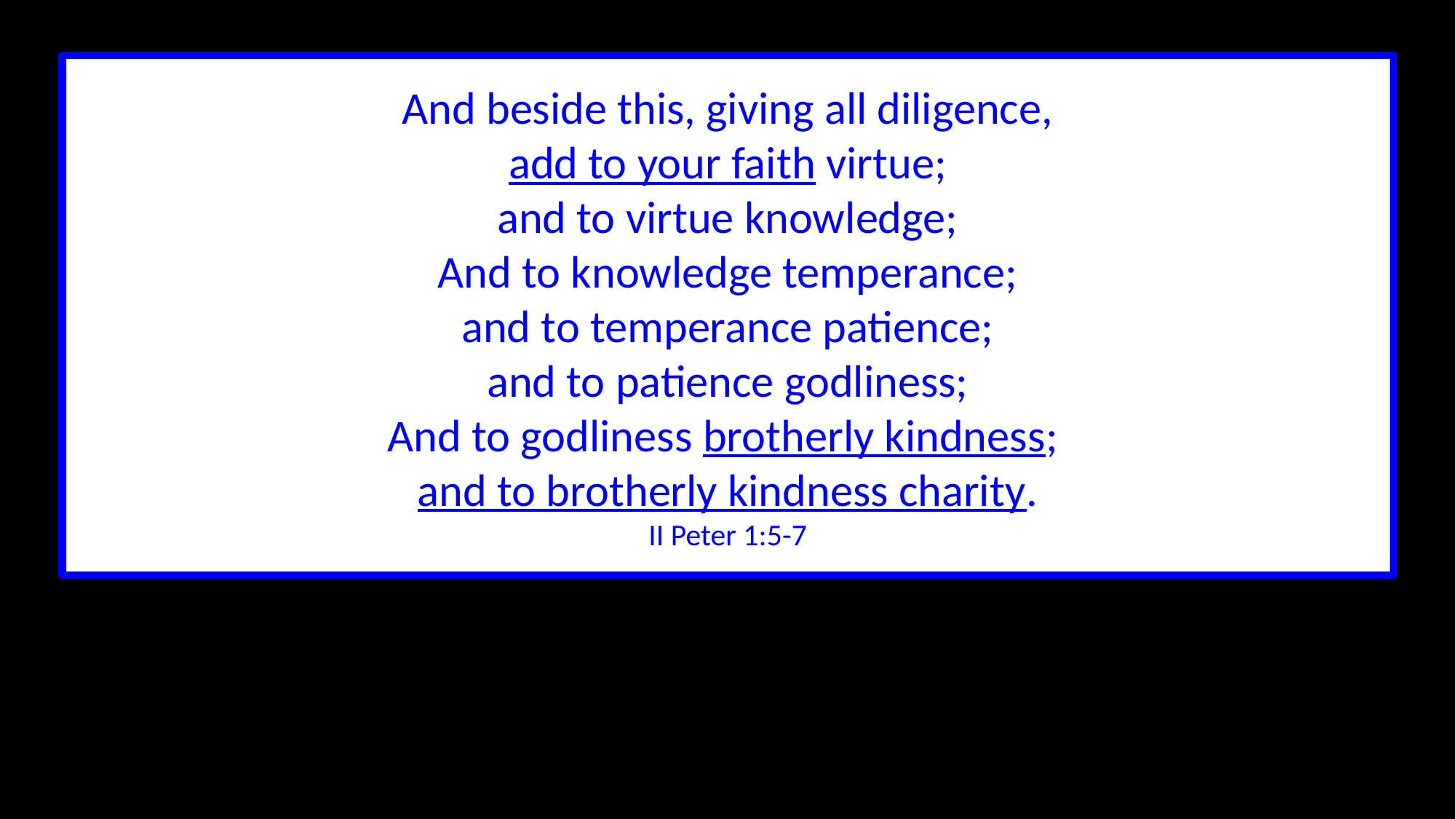

And beside this, giving all diligence,
add to your faith virtue;
and to virtue knowledge;
And to knowledge temperance;
and to temperance patience;
and to patience godliness;
And to godliness brotherly kindness;
and to brotherly kindness charity.
II Peter 1:5-7